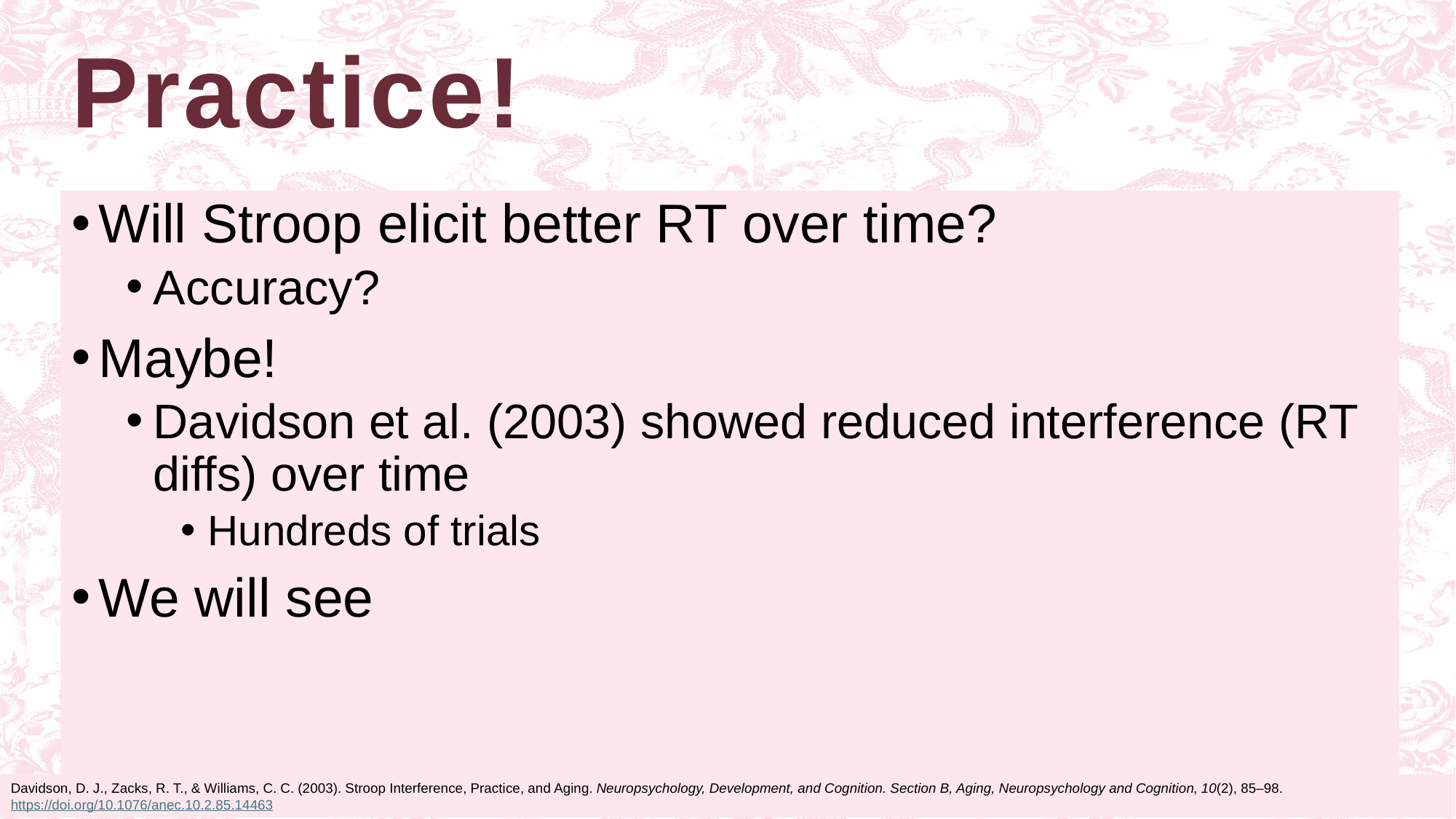

# Practice!
Will Stroop elicit better RT over time?
Accuracy?
Maybe!
Davidson et al. (2003) showed reduced interference (RT diffs) over time
Hundreds of trials
We will see

Davidson, D. J., Zacks, R. T., & Williams, C. C. (2003). Stroop Interference, Practice, and Aging. Neuropsychology, Development, and Cognition. Section B, Aging, Neuropsychology and Cognition, 10(2), 85–98. https://doi.org/10.1076/anec.10.2.85.14463